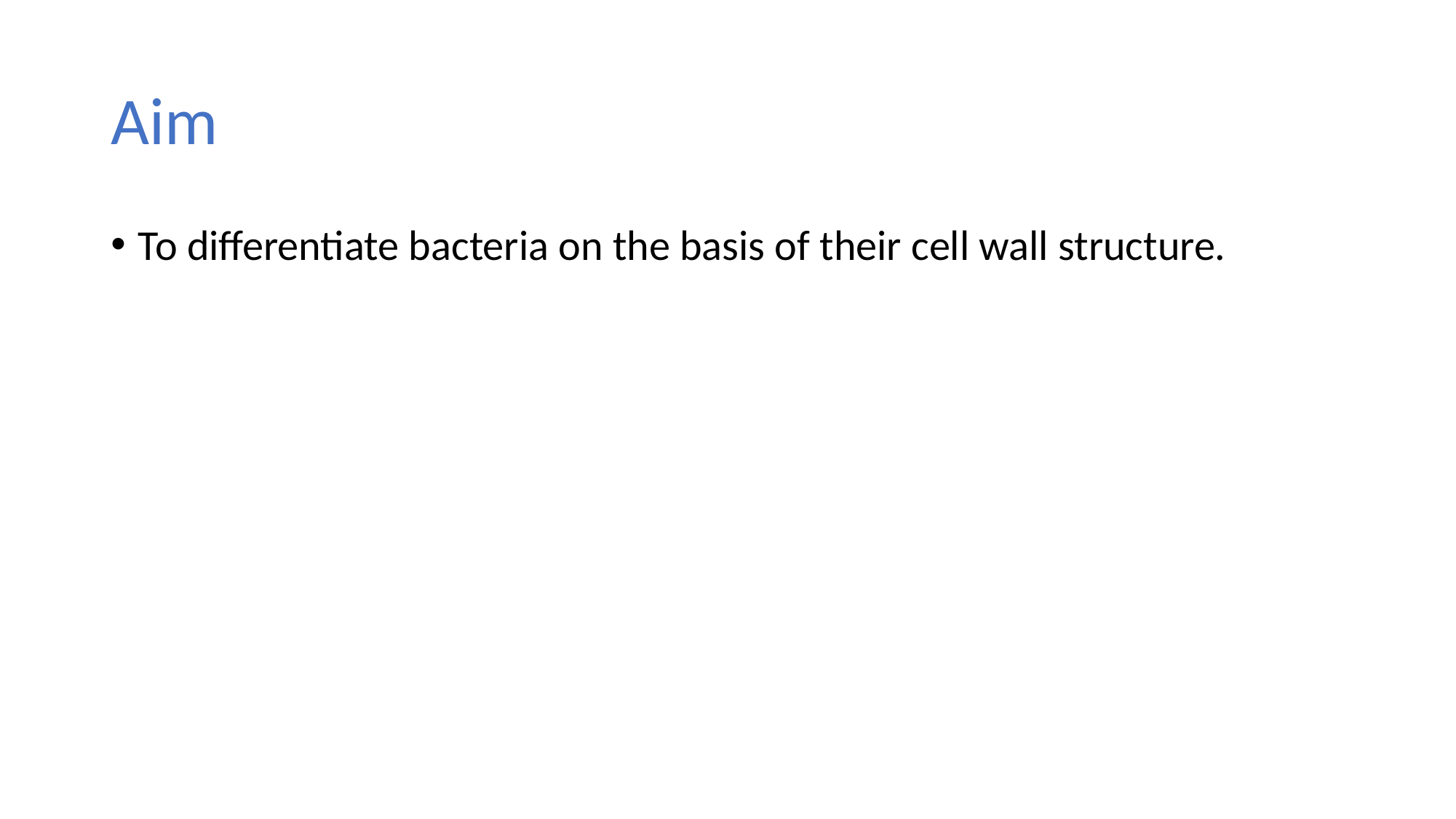

# Aim
To differentiate bacteria on the basis of their cell wall structure.